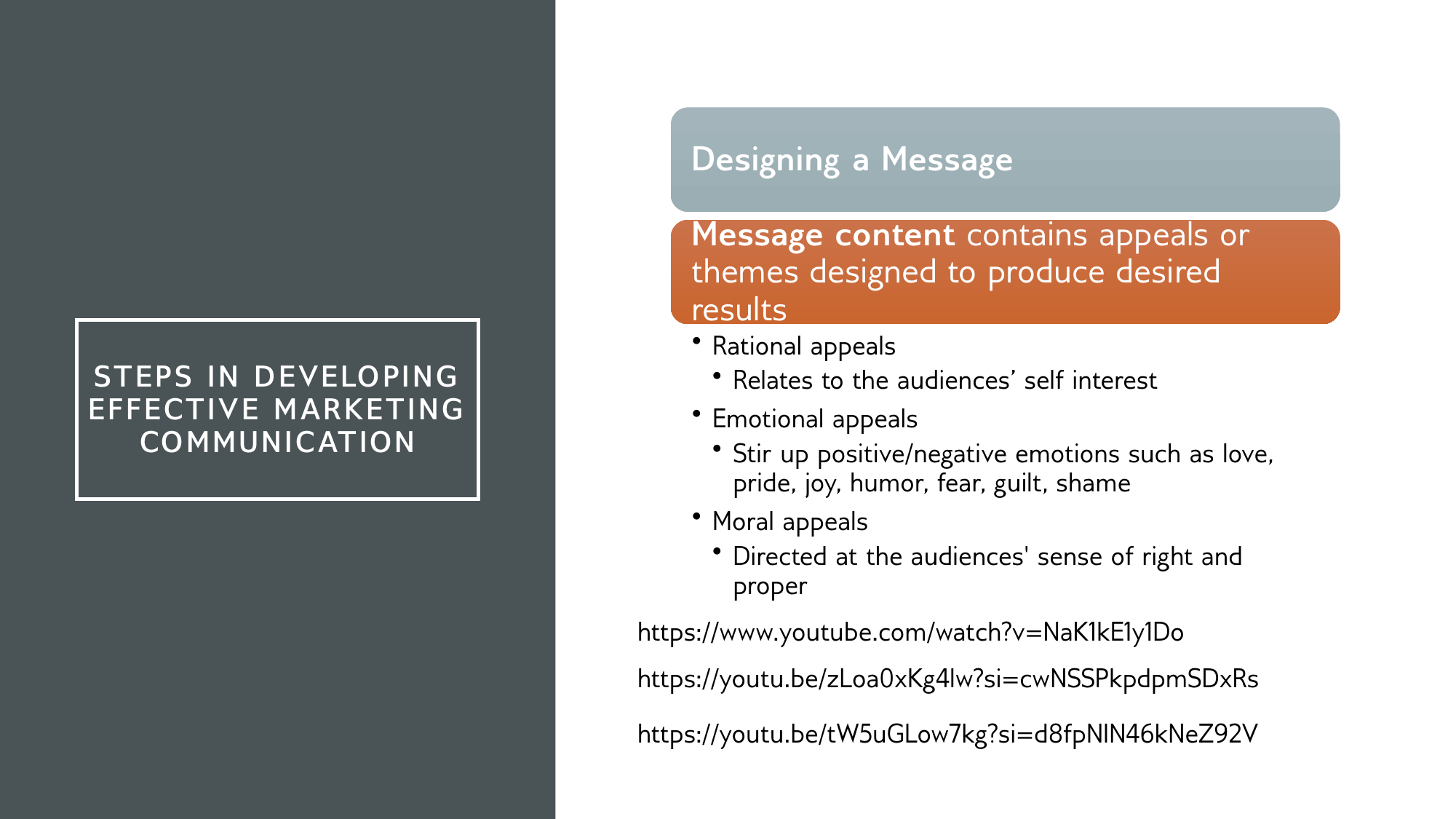

Designing a Message
Message content contains appeals or themes designed to produce desired results
Rational appeals
Relates to the audiences’ self interest
Emotional appeals
Stir up positive/negative emotions such as love, pride, joy, humor, fear, guilt, shame
Moral appeals
Directed at the audiences' sense of right and proper

# Steps in Developing Effective Marketing Communication
https://www.youtube.com/watch?v=NaK1kE1y1Do
https://youtu.be/zLoa0xKg4lw?si=cwNSSPkpdpmSDxRs
https://youtu.be/tW5uGLow7kg?si=d8fpNIN46kNeZ92V